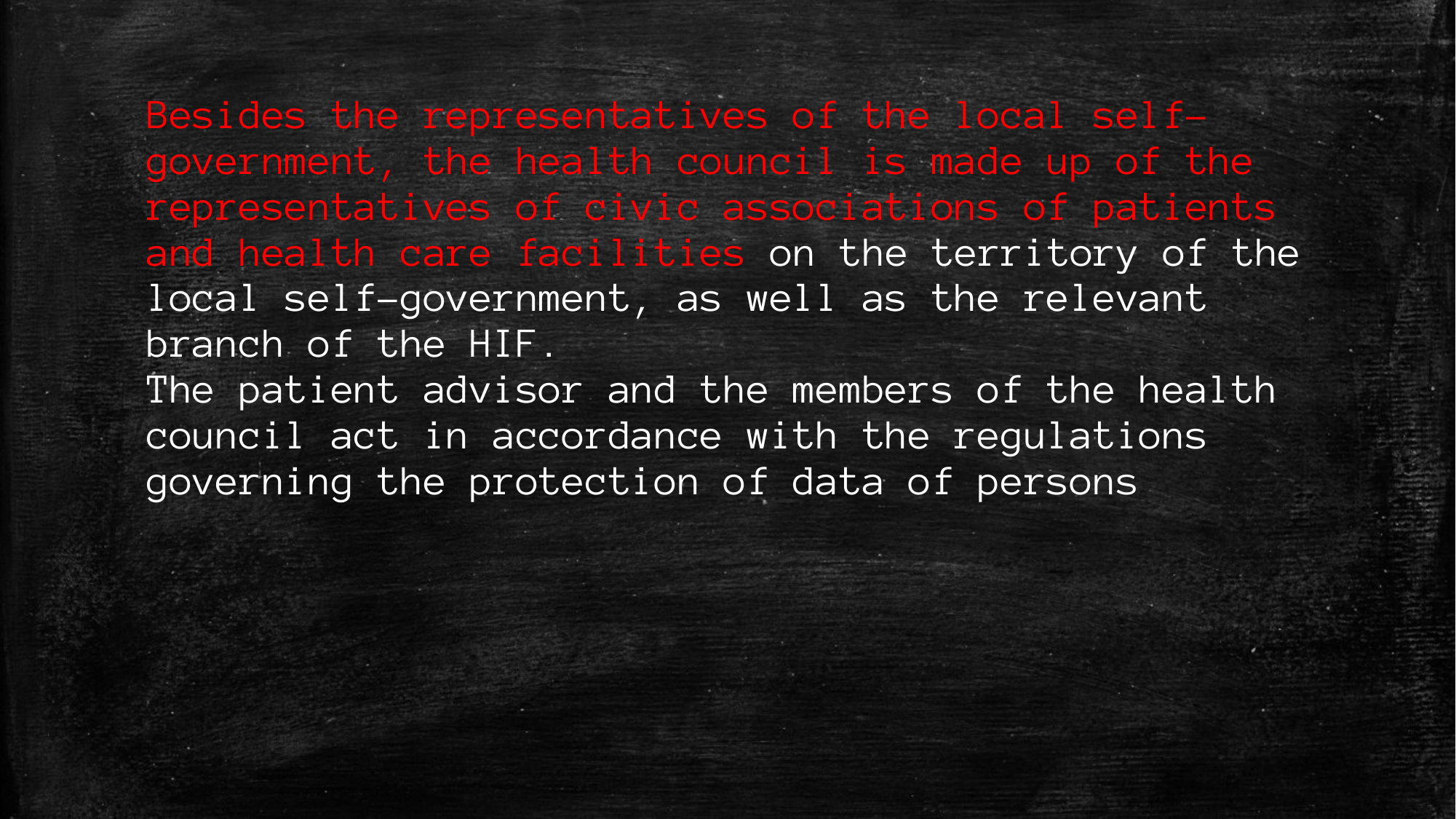

Besides the representatives of the local self-government, the health council is made up of the representatives of civic associations of patients and health care facilities on the territory of the local self-government, as well as the relevant branch of the HIF.
The patient advisor and the members of the health council act in accordance with the regulations governing the protection of data of persons